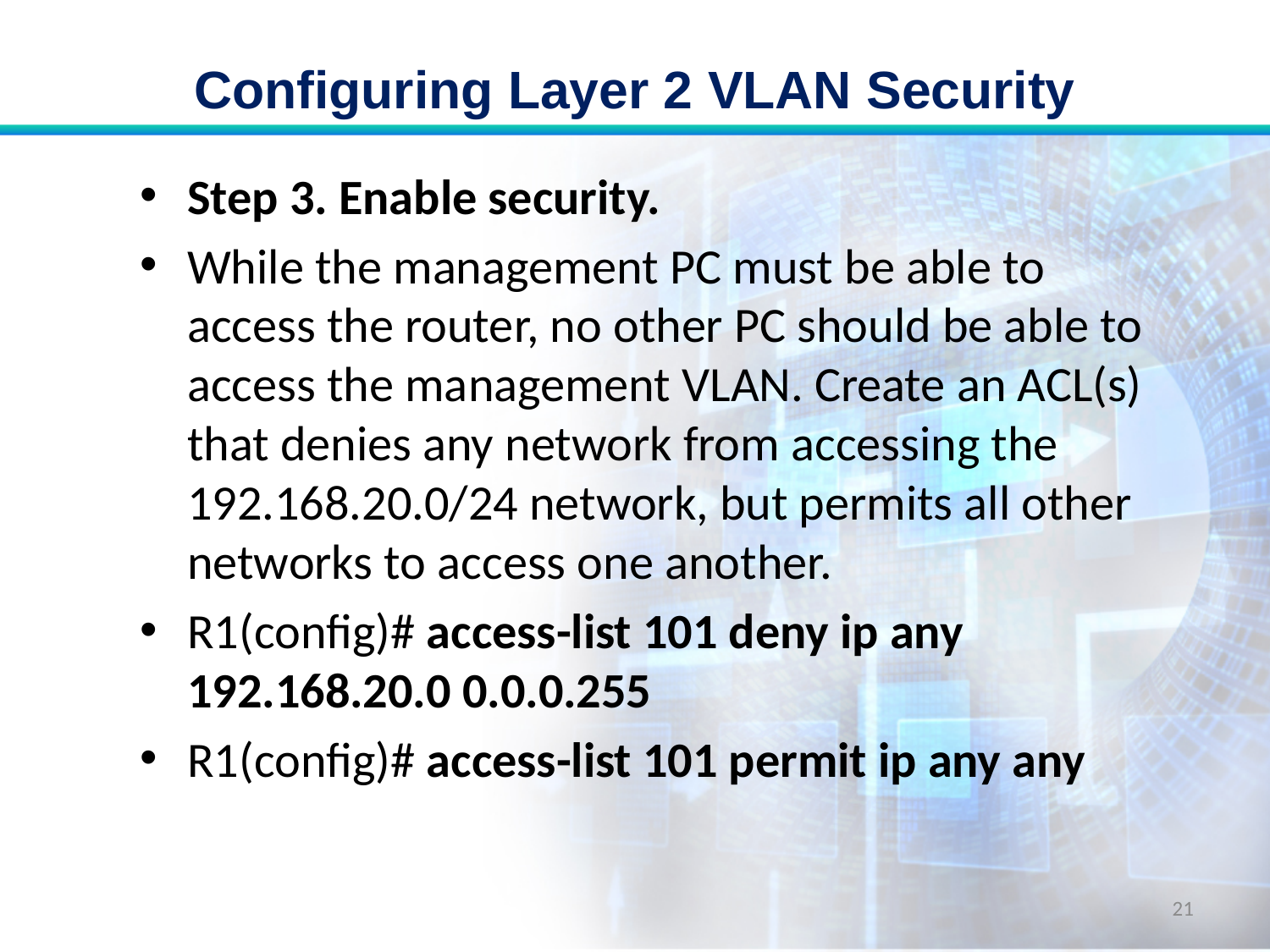

# Configuring Layer 2 VLAN Security
Step 3. Enable security.
While the management PC must be able to access the router, no other PC should be able to access the management VLAN. Create an ACL(s) that denies any network from accessing the 192.168.20.0/24 network, but permits all other networks to access one another.
R1(config)# access-list 101 deny ip any 192.168.20.0 0.0.0.255
R1(config)# access-list 101 permit ip any any
21